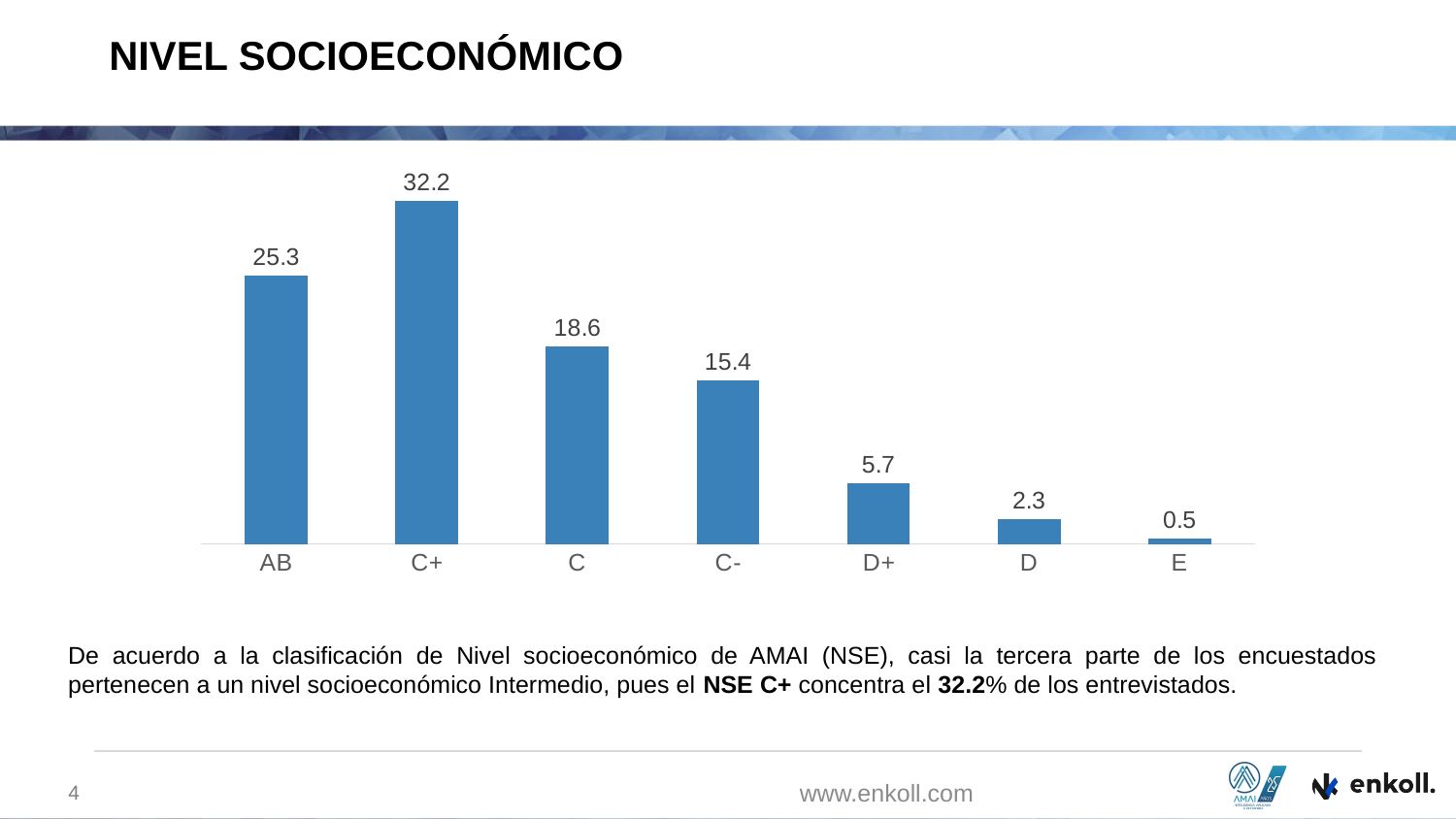

NIVEL SOCIOECONÓMICO

### Chart

| Category | Serie 1 |
|---|---|
| AB | 25.25069881436979 |
| C+ | 32.24436788921336 |
| C | 18.552782394039 |
| C- | 15.401485509692804 |
| D+ | 5.675449535036431 |
| D | 2.3391244937411795 |
| E | 0.536091363907199 |
De acuerdo a la clasificación de Nivel socioeconómico de AMAI (NSE), casi la tercera parte de los encuestados pertenecen a un nivel socioeconómico Intermedio, pues el NSE C+ concentra el 32.2% de los entrevistados.
4
www.enkoll.com